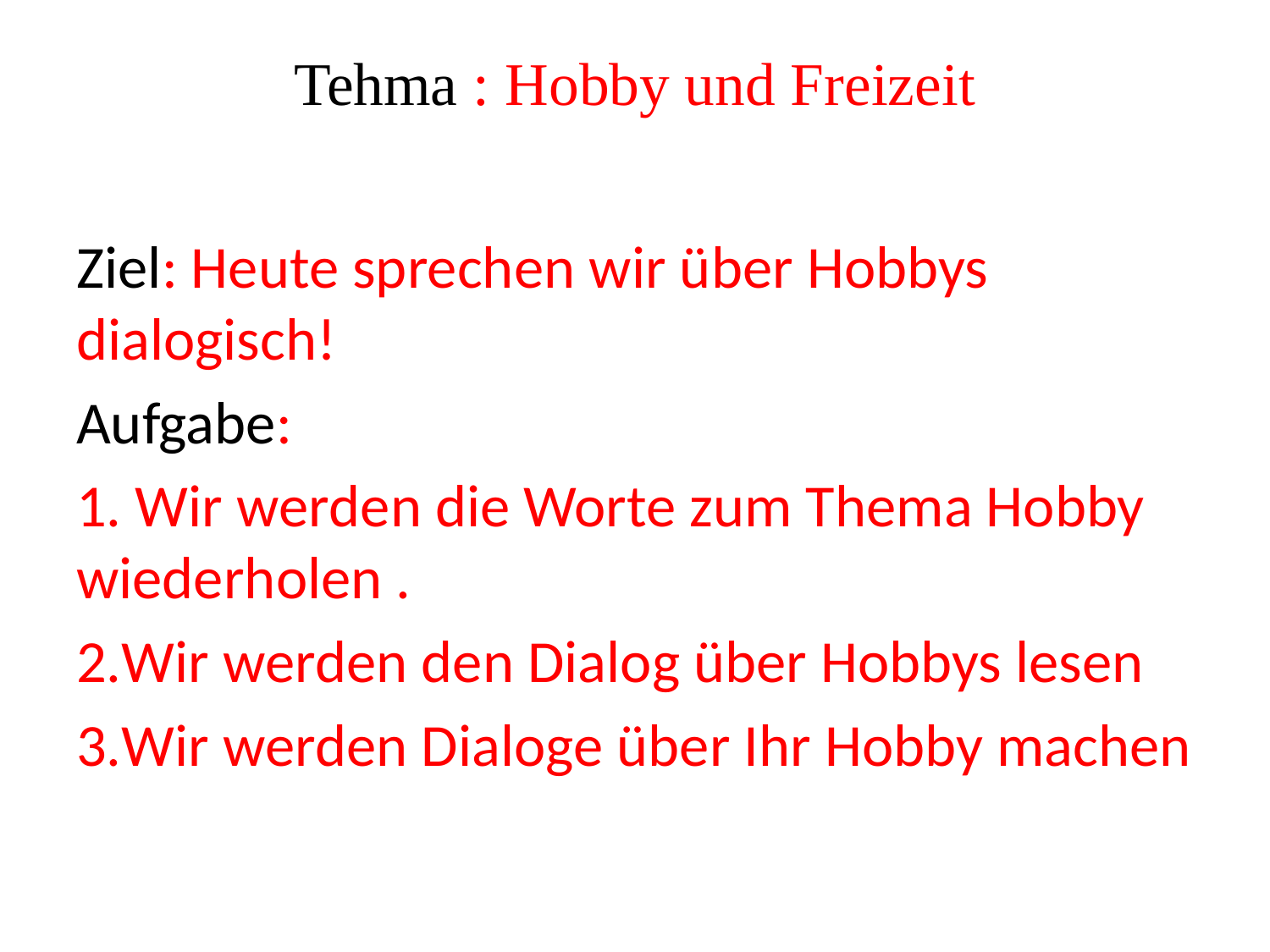

# Tehma : Hobby und Freizeit
Ziel: Heute sprechen wir über Hobbys dialogisch!
Aufgabe:
1. Wir werden die Worte zum Thema Hobby wiederholen .
2.Wir werden den Dialog über Hobbys lesen
3.Wir werden Dialoge über Ihr Hobby machen